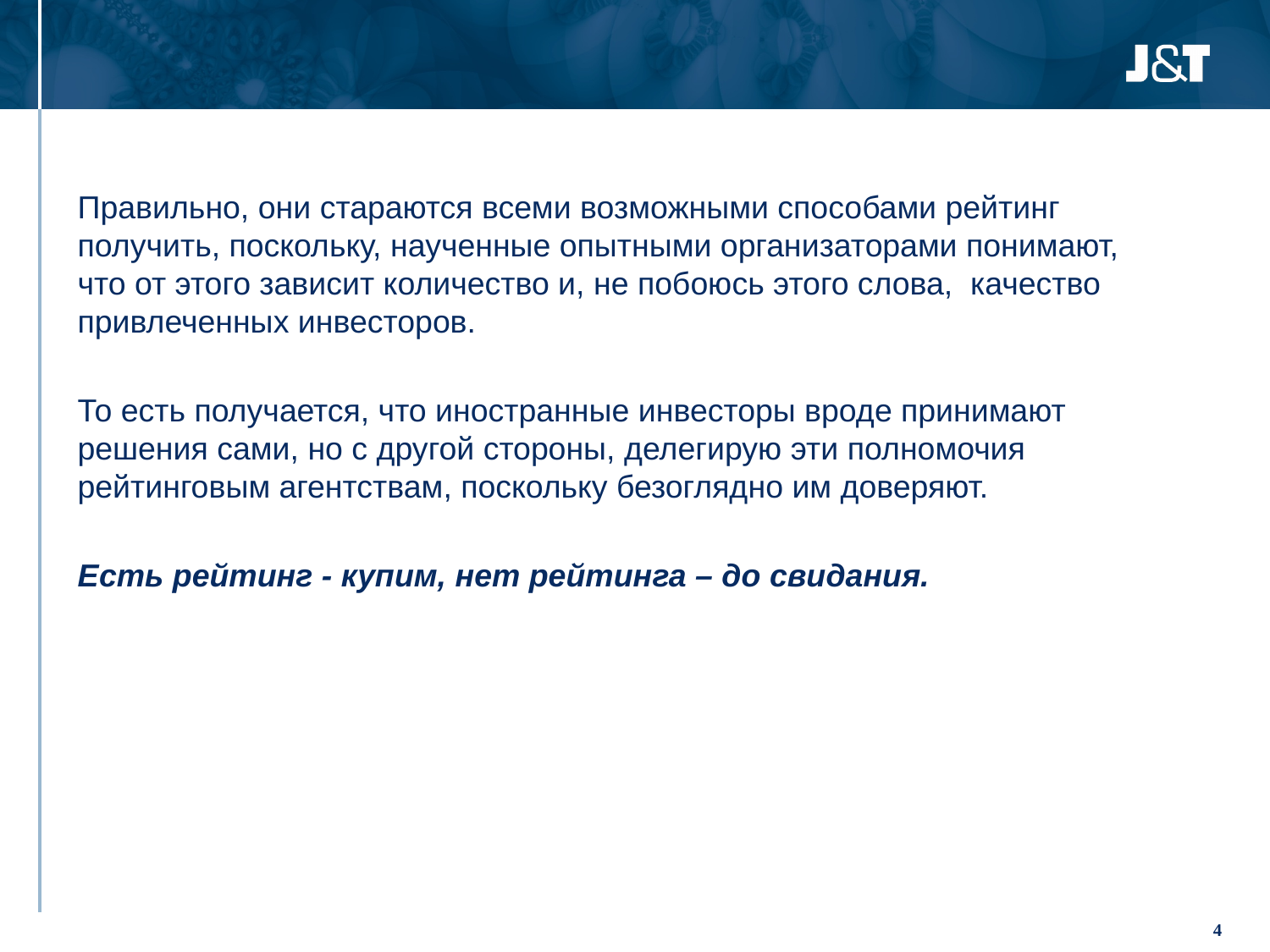

Правильно, они стараются всеми возможными способами рейтинг получить, поскольку, наученные опытными организаторами понимают, что от этого зависит количество и, не побоюсь этого слова,  качество привлеченных инвесторов.

То есть получается, что иностранные инвесторы вроде принимают решения сами, но с другой стороны, делегирую эти полномочия рейтинговым агентствам, поскольку безоглядно им доверяют.

Есть рейтинг - купим, нет рейтинга – до свидания.
4